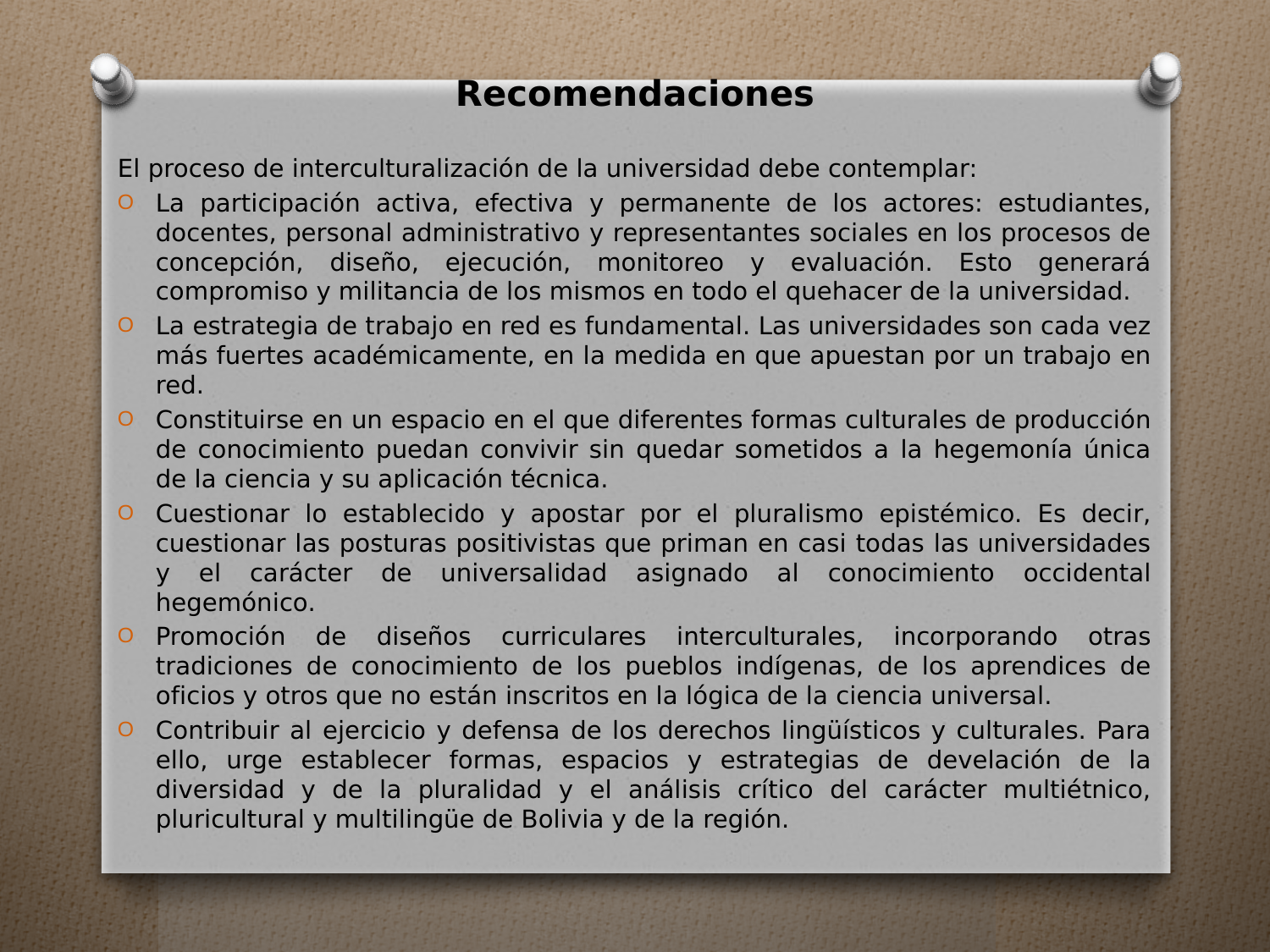

# Recomendaciones
El proceso de interculturalización de la universidad debe contemplar:
La participación activa, efectiva y permanente de los actores: estudiantes, docentes, personal administrativo y representantes sociales en los procesos de concepción, diseño, ejecución, monitoreo y evaluación. Esto generará compromiso y militancia de los mismos en todo el quehacer de la universidad.
La estrategia de trabajo en red es fundamental. Las universidades son cada vez más fuertes académicamente, en la medida en que apuestan por un trabajo en red.
Constituirse en un espacio en el que diferentes formas culturales de producción de conocimiento puedan convivir sin quedar sometidos a la hegemonía única de la ciencia y su aplicación técnica.
Cuestionar lo establecido y apostar por el pluralismo epistémico. Es decir, cuestionar las posturas positivistas que priman en casi todas las universidades y el carácter de universalidad asignado al conocimiento occidental hegemónico.
Promoción de diseños curriculares interculturales, incorporando otras tradiciones de conocimiento de los pueblos indígenas, de los aprendices de oficios y otros que no están inscritos en la lógica de la ciencia universal.
Contribuir al ejercicio y defensa de los derechos lingüísticos y culturales. Para ello, urge establecer formas, espacios y estrategias de develación de la diversidad y de la pluralidad y el análisis crítico del carácter multiétnico, pluricultural y multilingüe de Bolivia y de la región.